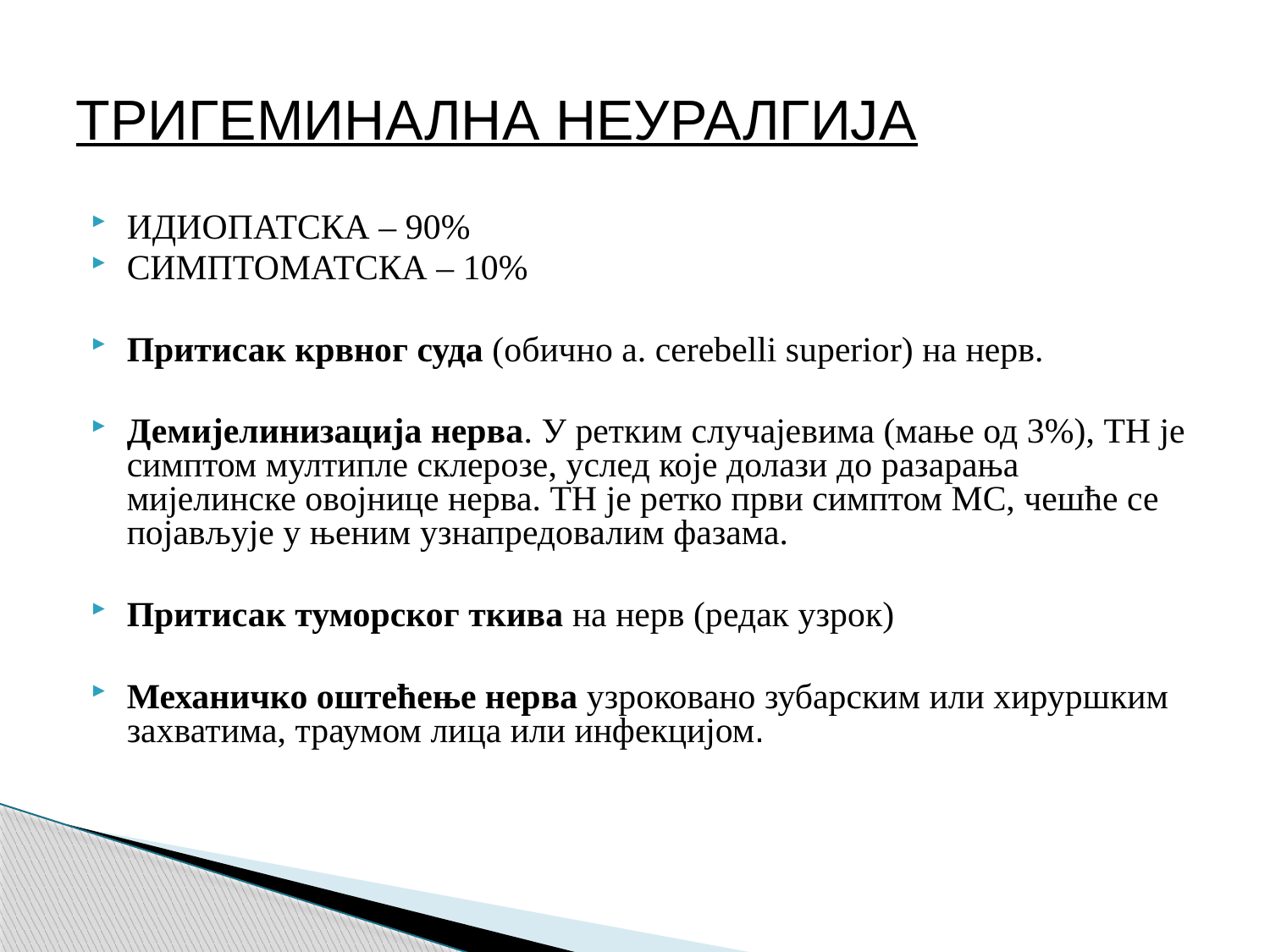

# ТРИГЕМИНАЛНА НЕУРАЛГИЈА
ИДИОПАТСКА – 90%
СИМПТОМАТСКА – 10%

Притисак крвног суда (обично a. cerebelli superior) на нерв.

Демијелинизација нерва. У ретким случајевима (мање од 3%), ТН је симптом мултипле склерозе, услед које долази до разарања мијелинске овојнице нерва. ТН је ретко први симптом МС, чешће се појављује у њеним узнапредовалим фазама.

Притисак туморског ткива на нерв (редак узрок)

Механичко оштећење нерва узроковано зубарским или хируршким захватима, траумом лица или инфекцијом.